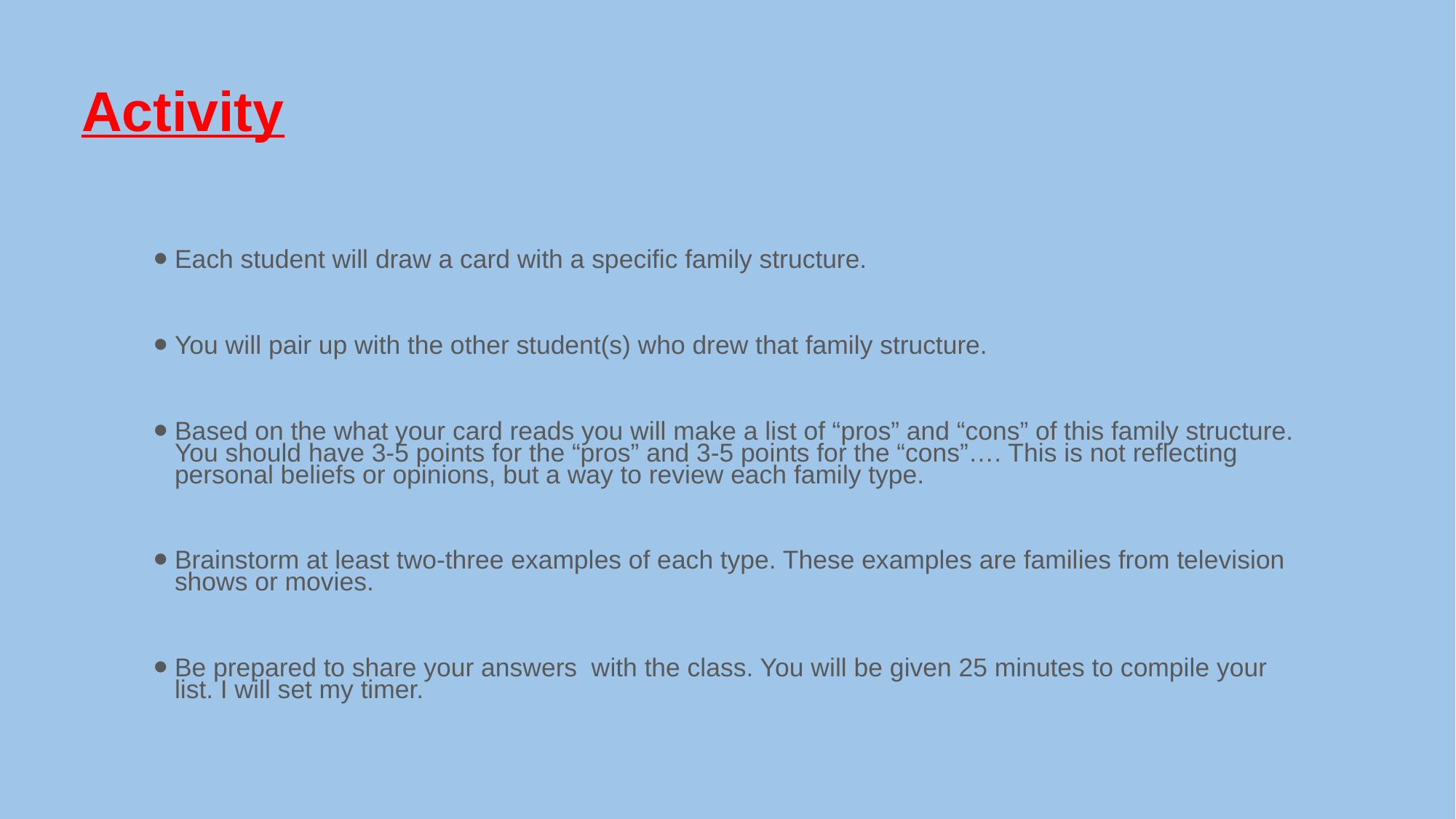

# Activity
Each student will draw a card with a specific family structure.

You will pair up with the other student(s) who drew that family structure.

Based on the what your card reads you will make a list of “pros” and “cons” of this family structure. You should have 3-5 points for the “pros” and 3-5 points for the “cons”…. This is not reflecting personal beliefs or opinions, but a way to review each family type.

Brainstorm at least two-three examples of each type. These examples are families from television shows or movies.

Be prepared to share your answers  with the class. You will be given 25 minutes to compile your list. I will set my timer.